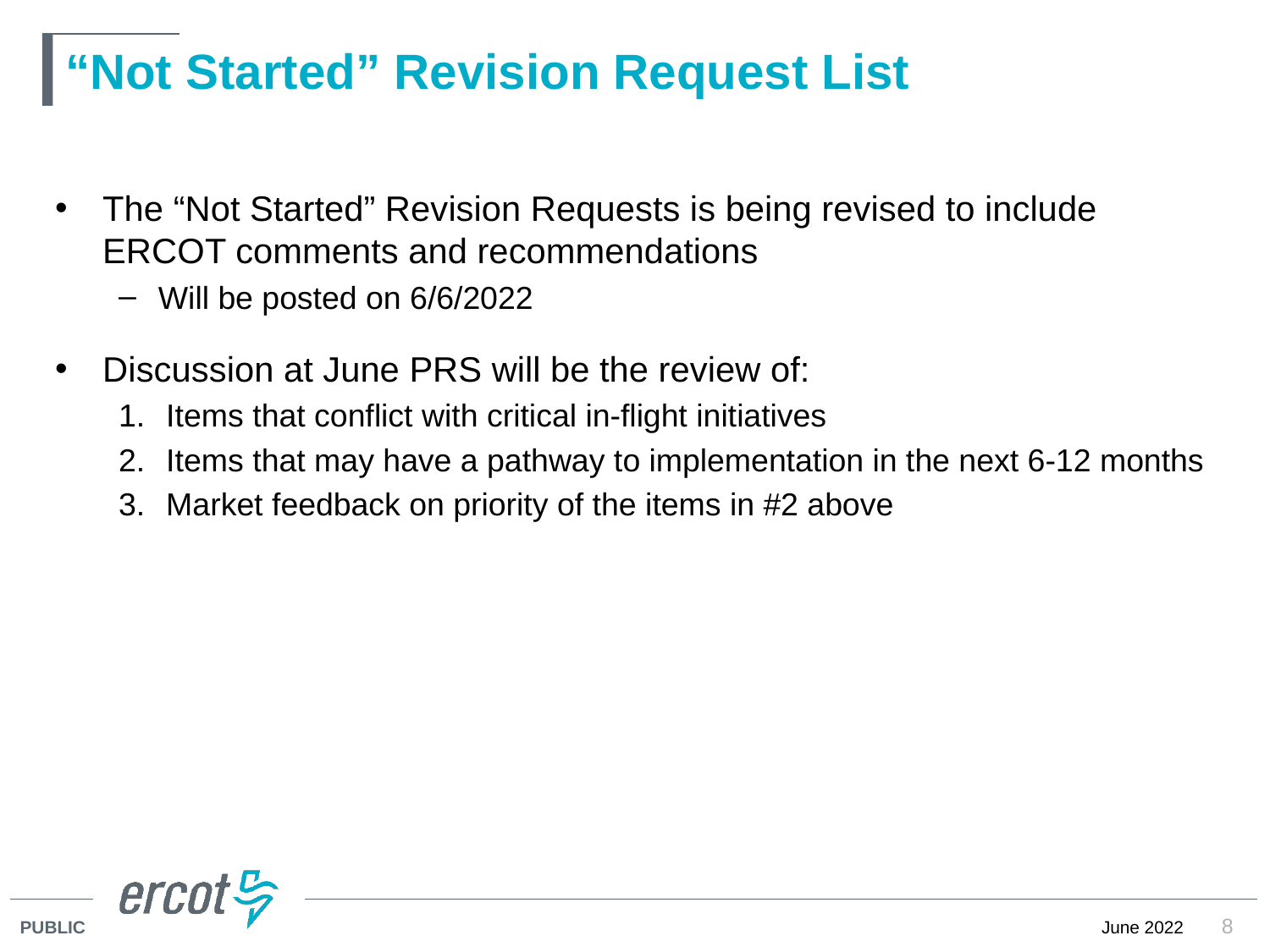

# “Not Started” Revision Request List
The “Not Started” Revision Requests is being revised to include ERCOT comments and recommendations
Will be posted on 6/6/2022

Discussion at June PRS will be the review of:
Items that conflict with critical in-flight initiatives
Items that may have a pathway to implementation in the next 6-12 months
Market feedback on priority of the items in #2 above
8